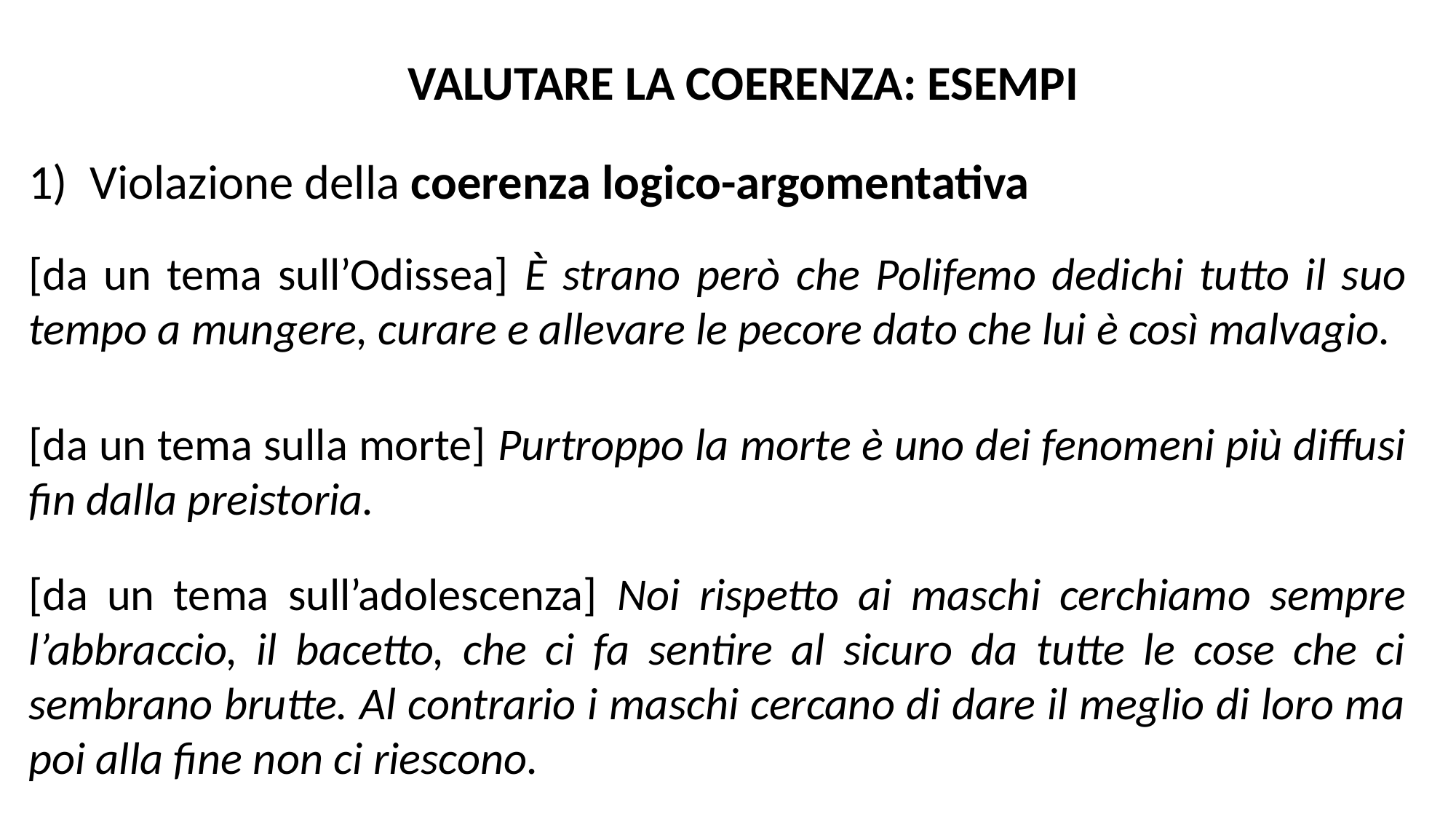

VALUTARE LA COERENZA: ESEMPI
Violazione della coerenza logico-argomentativa

[da un tema sull’Odissea] È strano però che Polifemo dedichi tutto il suo tempo a mungere, curare e allevare le pecore dato che lui è così malvagio.
[da un tema sulla morte] Purtroppo la morte è uno dei fenomeni più diffusi fin dalla preistoria.
[da un tema sull’adolescenza] Noi rispetto ai maschi cerchiamo sempre l’abbraccio, il bacetto, che ci fa sentire al sicuro da tutte le cose che ci sembrano brutte. Al contrario i maschi cercano di dare il meglio di loro ma poi alla fine non ci riescono.